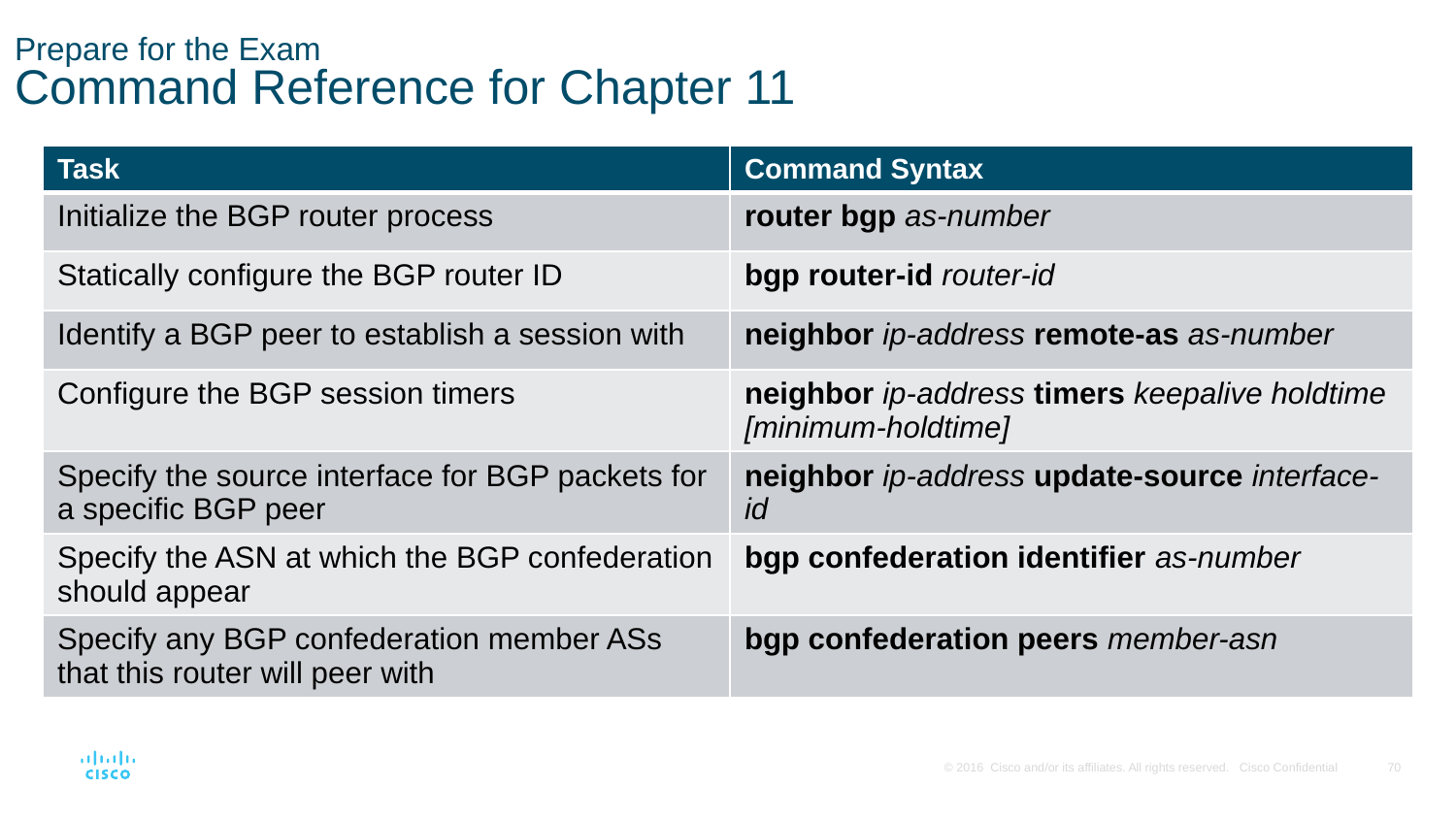

# Prepare for the Exam Command Reference for Chapter 11
| Task | Command Syntax |
| --- | --- |
| Initialize the BGP router process | router bgp as-number |
| Statically configure the BGP router ID | bgp router-id router-id |
| Identify a BGP peer to establish a session with | neighbor ip-address remote-as as-number |
| Configure the BGP session timers | neighbor ip-address timers keepalive holdtime [minimum-holdtime] |
| Specify the source interface for BGP packets for a specific BGP peer | neighbor ip-address update-source interface-id |
| Specify the ASN at which the BGP confederation should appear | bgp confederation identifier as-number |
| Specify any BGP confederation member ASs that this router will peer with | bgp confederation peers member-asn |